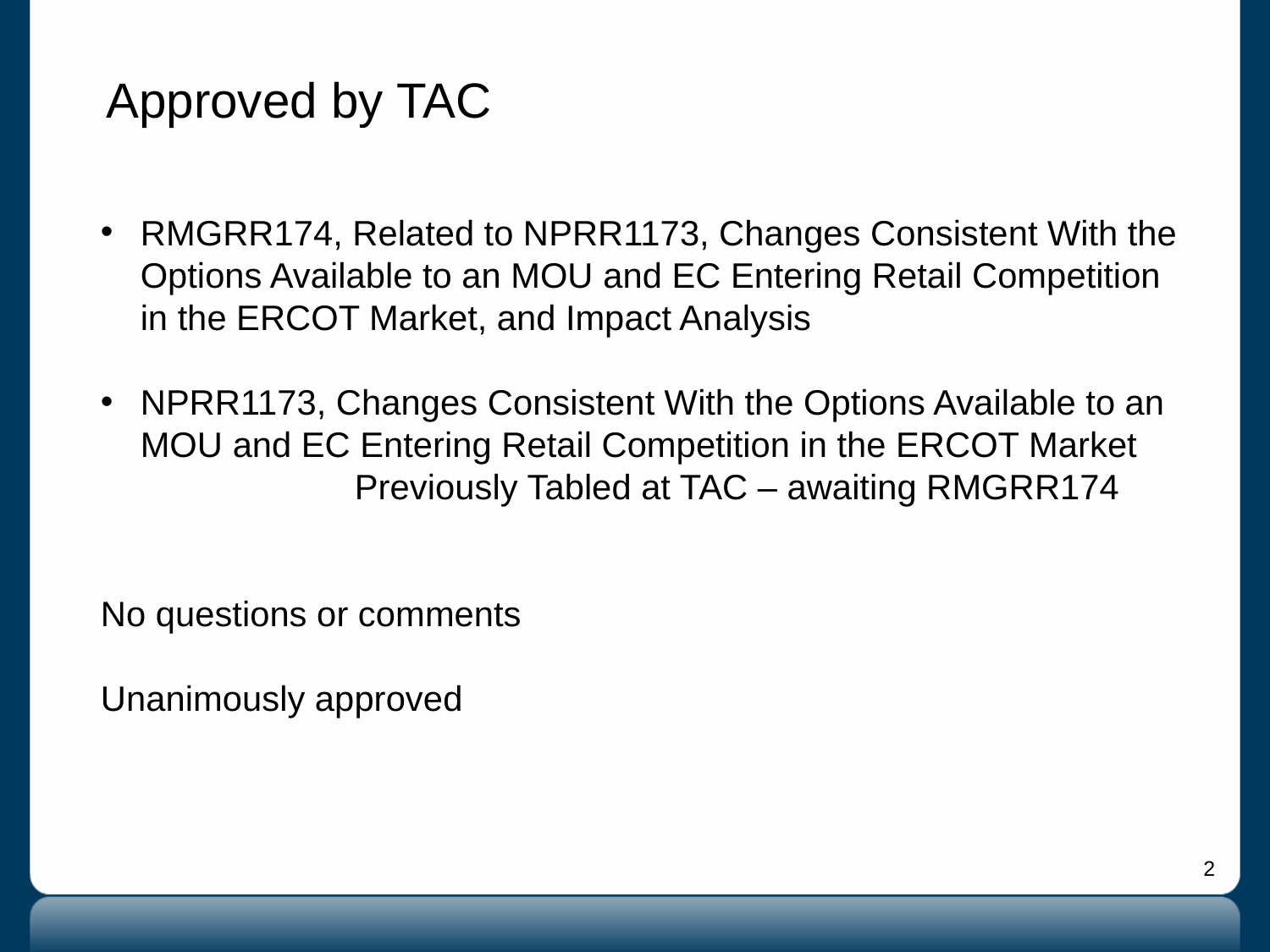

Approved by TAC
RMGRR174, Related to NPRR1173, Changes Consistent With the Options Available to an MOU and EC Entering Retail Competition in the ERCOT Market, and Impact Analysis

NPRR1173, Changes Consistent With the Options Available to an MOU and EC Entering Retail Competition in the ERCOT Market
		Previously Tabled at TAC – awaiting RMGRR174

No questions or comments

Unanimously approved